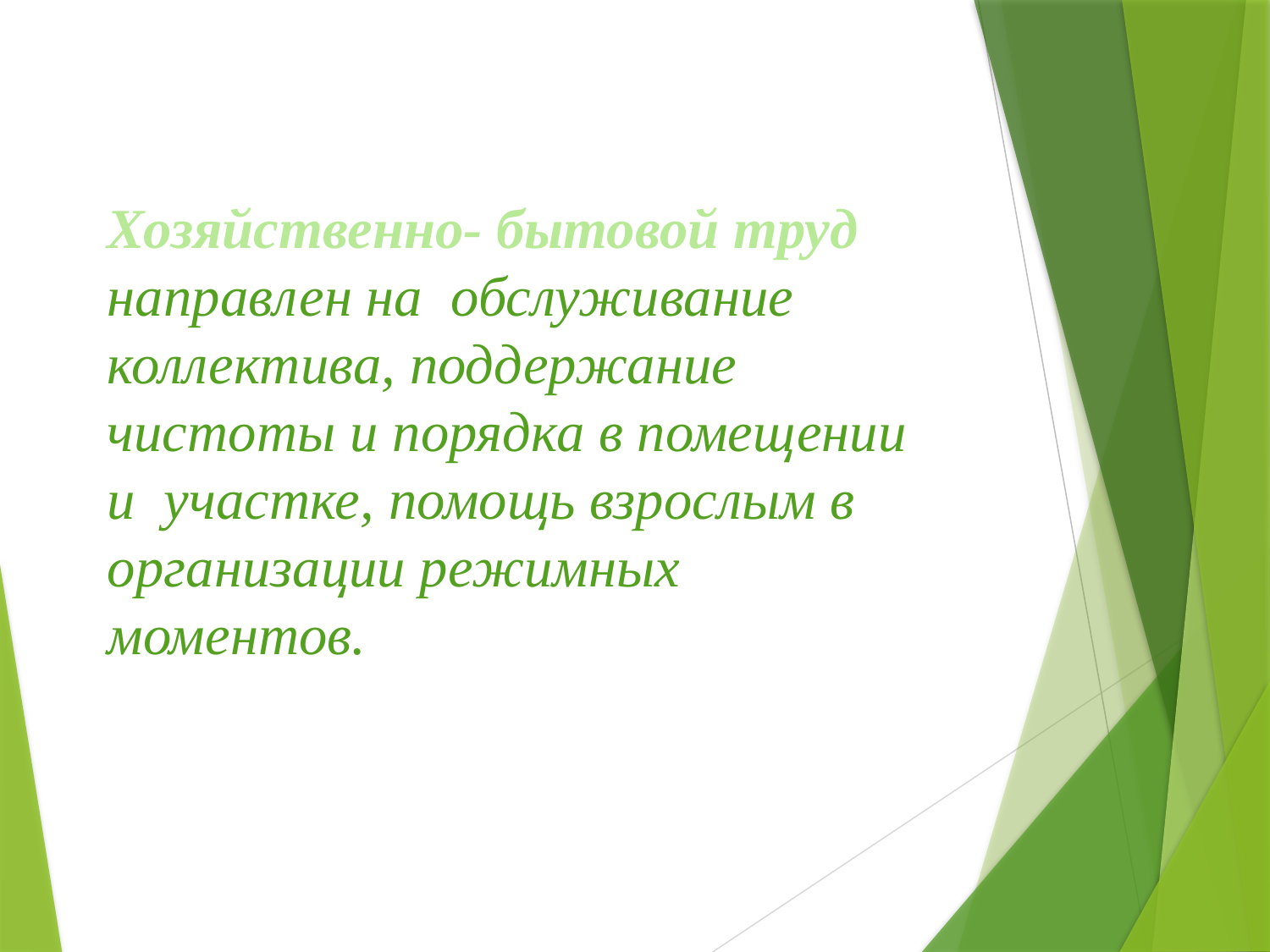

Хозяйственно- бытовой труд  направлен на  обслуживание коллектива, поддержание чистоты и порядка в помещении и  участке, помощь взрослым в организации режимных моментов.